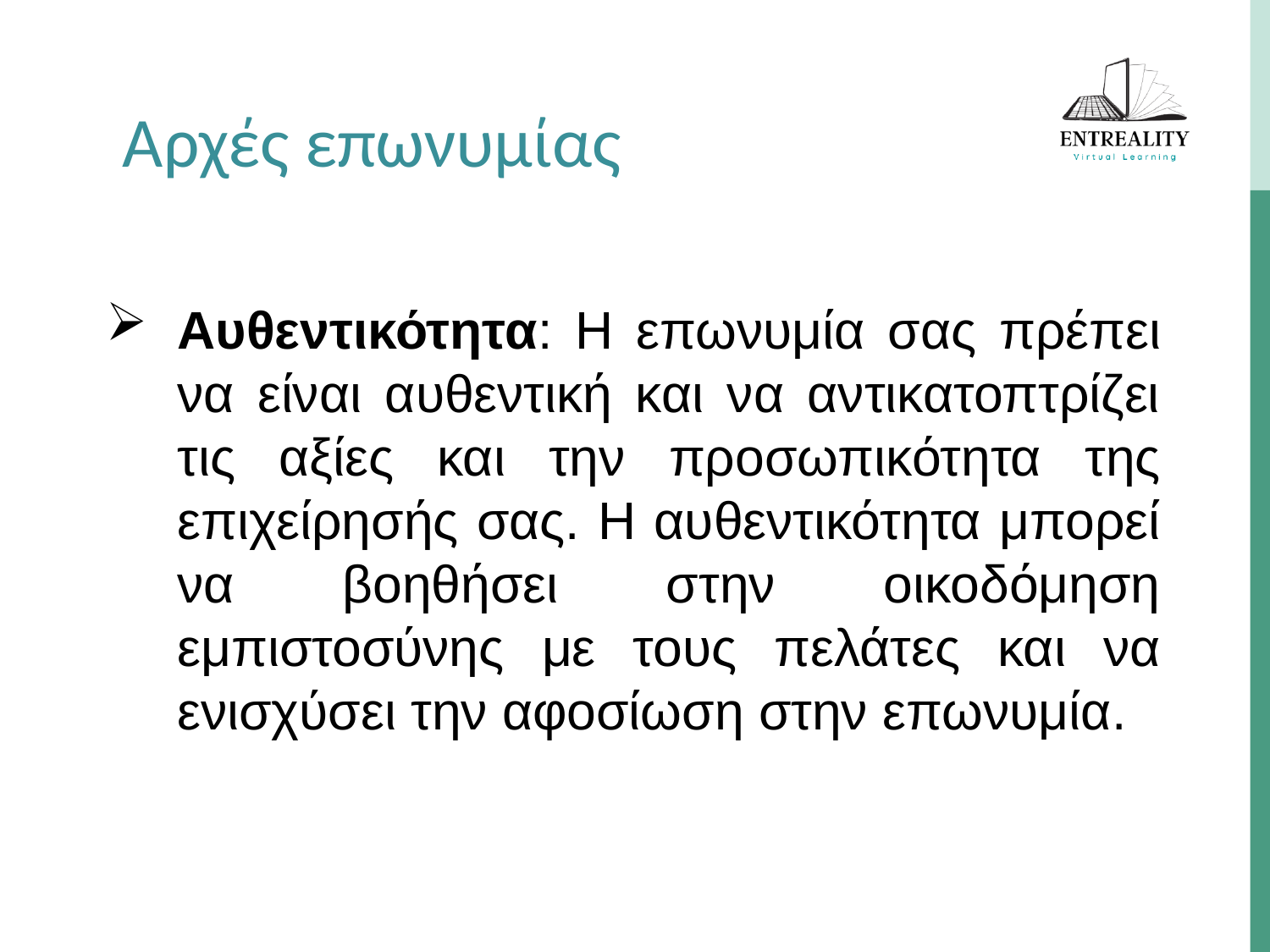

Αρχές επωνυμίας
Αυθεντικότητα: Η επωνυμία σας πρέπει να είναι αυθεντική και να αντικατοπτρίζει τις αξίες και την προσωπικότητα της επιχείρησής σας. Η αυθεντικότητα μπορεί να βοηθήσει στην οικοδόμηση εμπιστοσύνης με τους πελάτες και να ενισχύσει την αφοσίωση στην επωνυμία.